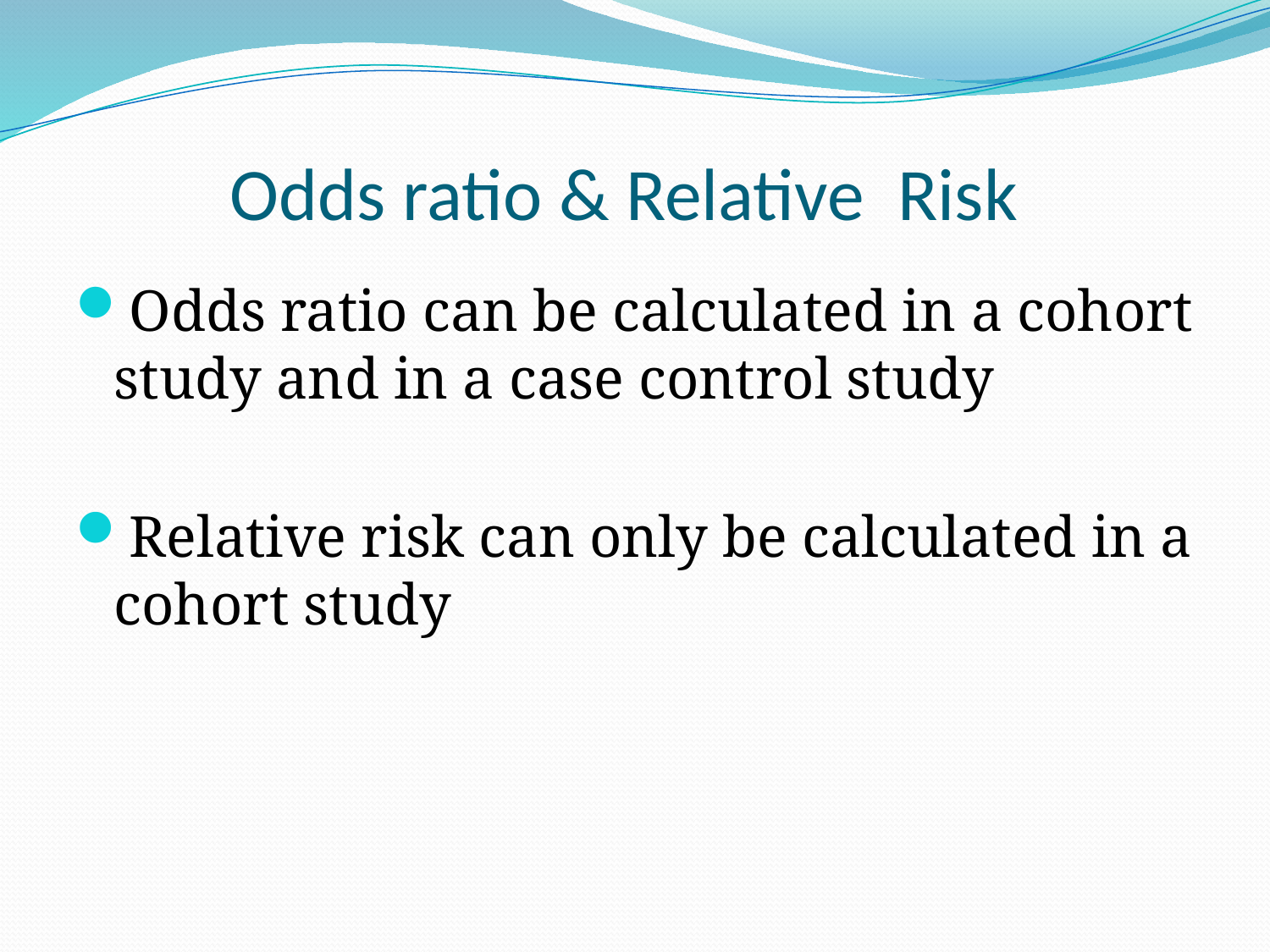

# Odds ratio & Relative  Risk
Odds ratio can be calculated in a cohort study and in a case control study

Relative risk can only be calculated in a cohort study